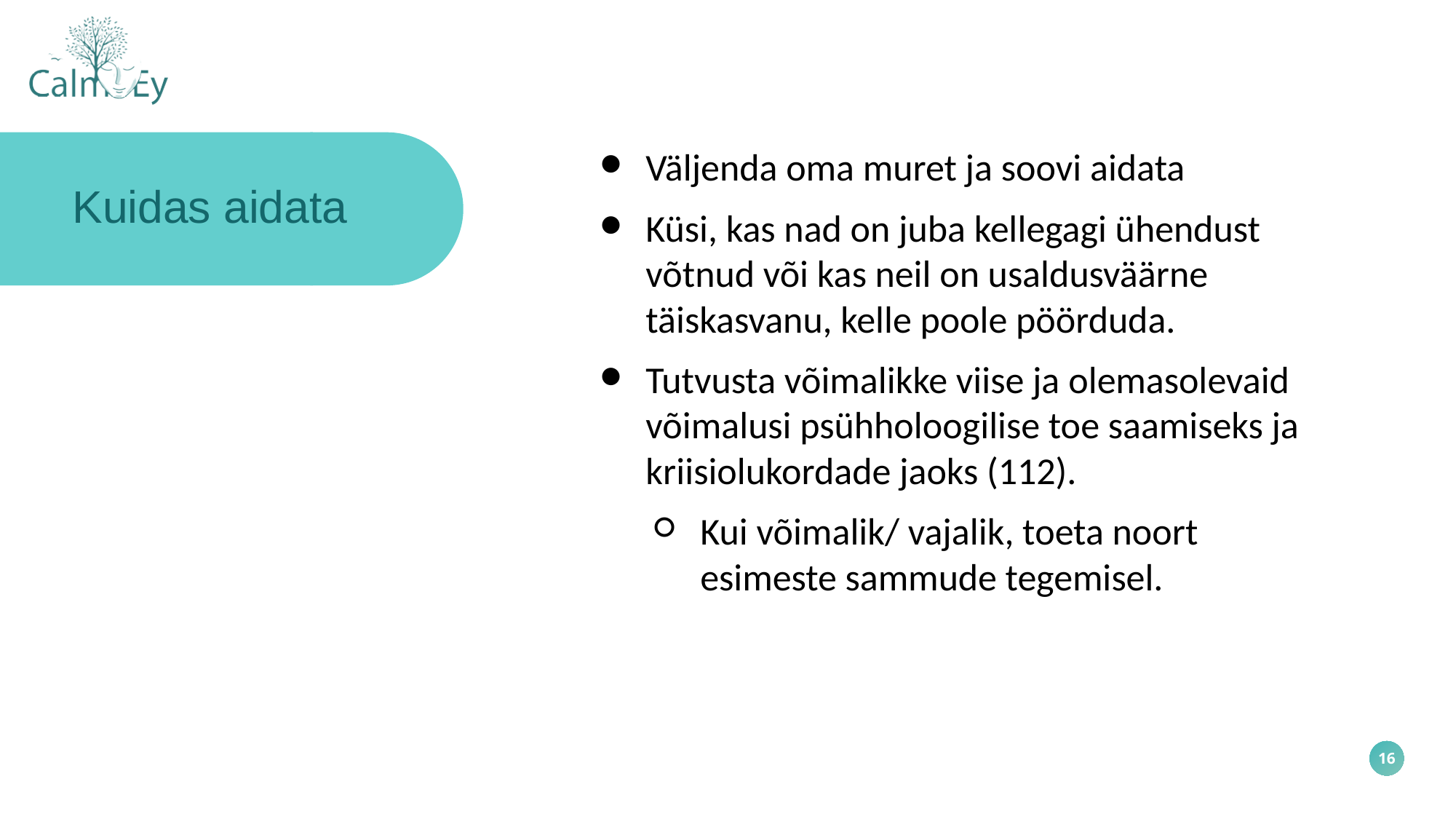

Väljenda oma muret ja soovi aidata
Küsi, kas nad on juba kellegagi ühendust võtnud või kas neil on usaldusväärne täiskasvanu, kelle poole pöörduda.
Tutvusta võimalikke viise ja olemasolevaid võimalusi psühholoogilise toe saamiseks ja kriisiolukordade jaoks (112).
Kui võimalik/ vajalik, toeta noort esimeste sammude tegemisel.
Kuidas aidata